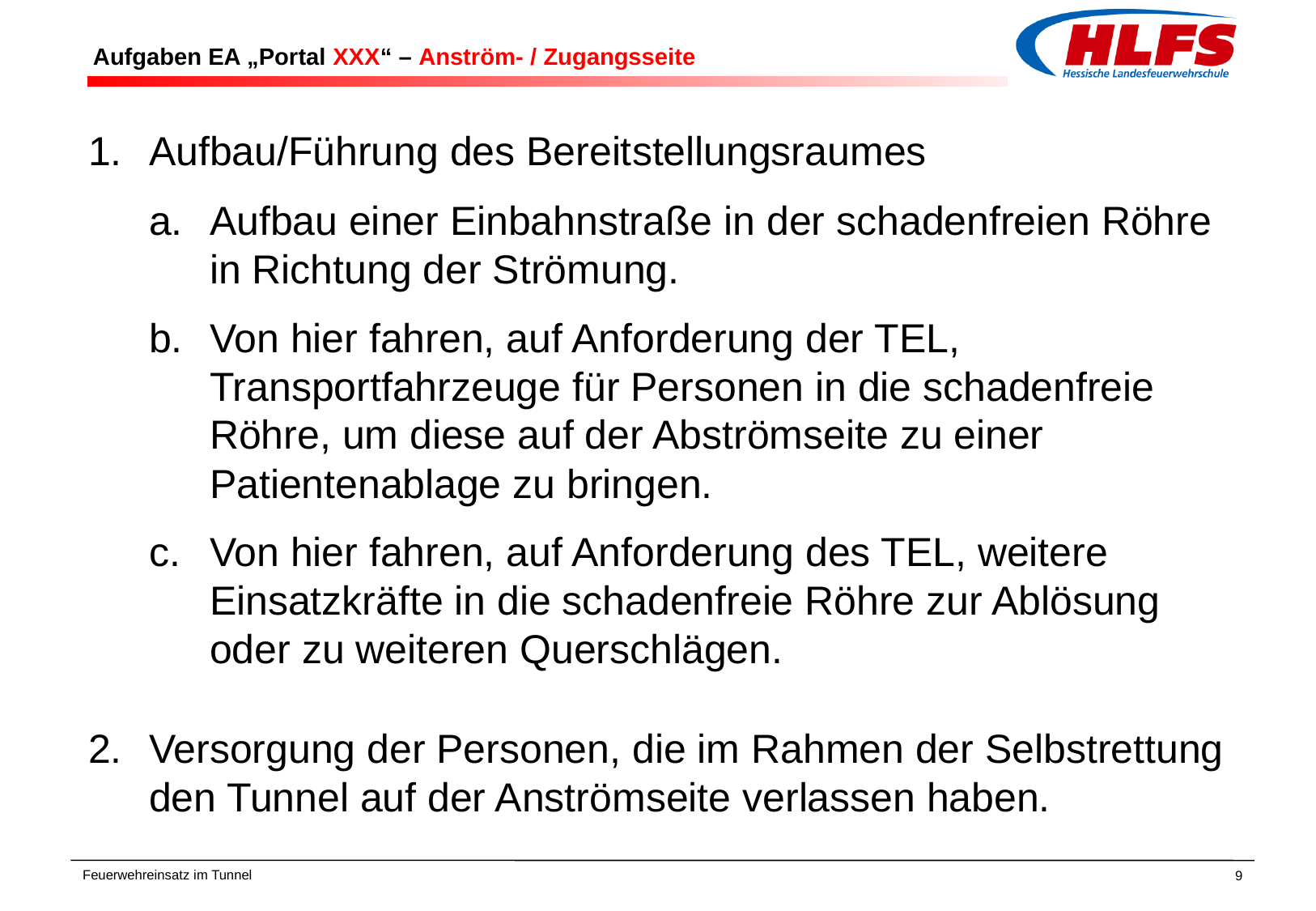

# Aufgaben EA „Portal XXX“ – Anström- / Zugangsseite
Aufbau/Führung des Bereitstellungsraumes
Aufbau einer Einbahnstraße in der schadenfreien Röhre in Richtung der Strömung.
Von hier fahren, auf Anforderung der TEL, Transportfahrzeuge für Personen in die schadenfreie Röhre, um diese auf der Abströmseite zu einer Patientenablage zu bringen.
Von hier fahren, auf Anforderung des TEL, weitere Einsatzkräfte in die schadenfreie Röhre zur Ablösung oder zu weiteren Querschlägen.
Versorgung der Personen, die im Rahmen der Selbstrettung den Tunnel auf der Anströmseite verlassen haben.
Feuerwehreinsatz im Tunnel
9